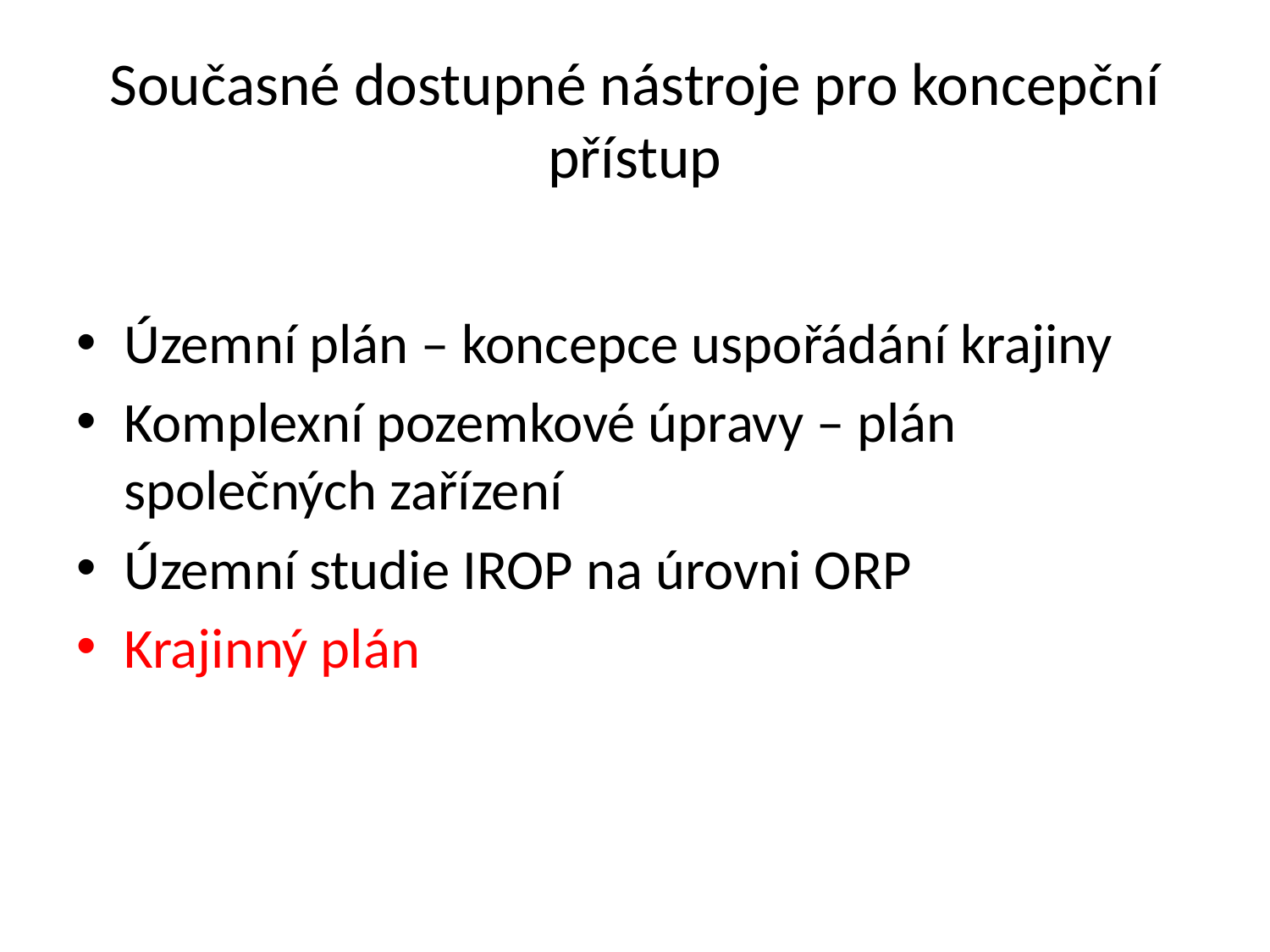

# Současné dostupné nástroje pro koncepční přístup
Územní plán – koncepce uspořádání krajiny
Komplexní pozemkové úpravy – plán společných zařízení
Územní studie IROP na úrovni ORP
Krajinný plán